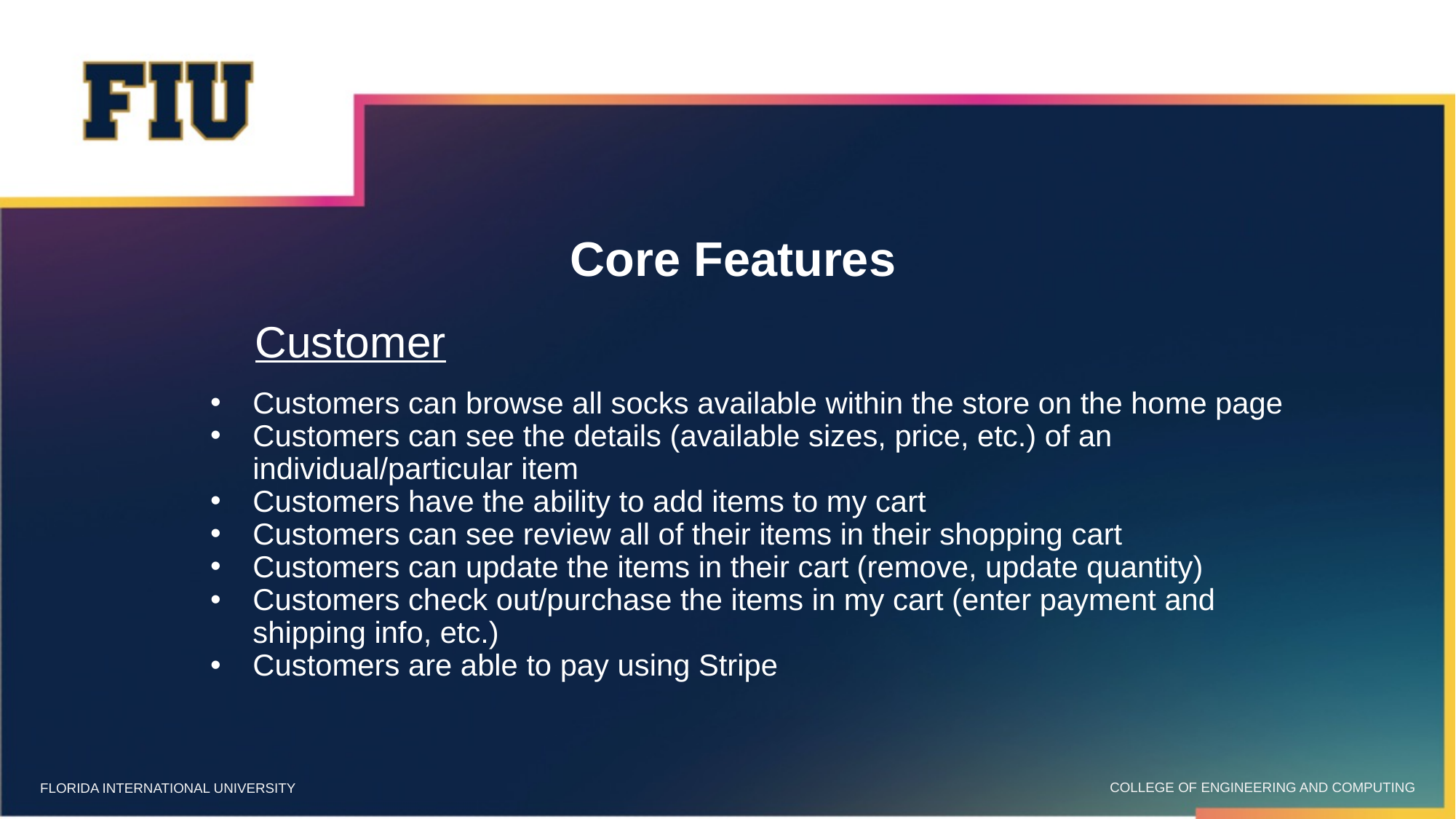

# Core Features
Customer
Customers can browse all socks available within the store on the home page
Customers can see the details (available sizes, price, etc.) of an individual/particular item
Customers have the ability to add items to my cart
Customers can see review all of their items in their shopping cart
Customers can update the items in their cart (remove, update quantity)
Customers check out/purchase the items in my cart (enter payment and shipping info, etc.)
Customers are able to pay using Stripe